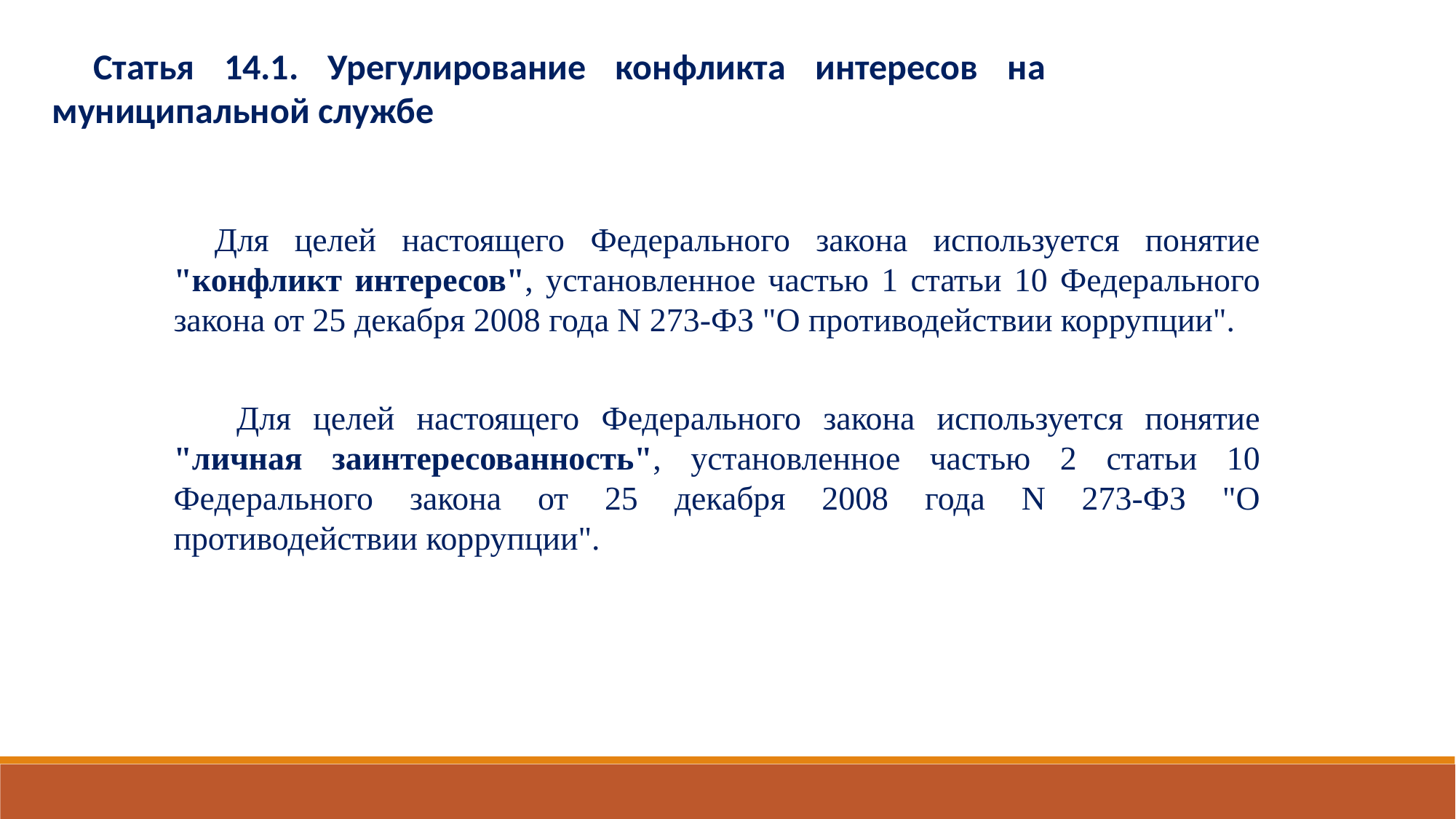

Статья 14.1. Урегулирование конфликта интересов на муниципальной службе
Для целей настоящего Федерального закона используется понятие "конфликт интересов", установленное частью 1 статьи 10 Федерального закона от 25 декабря 2008 года N 273-ФЗ "О противодействии коррупции".

 Для целей настоящего Федерального закона используется понятие "личная заинтересованность", установленное частью 2 статьи 10 Федерального закона от 25 декабря 2008 года N 273-ФЗ "О противодействии коррупции".